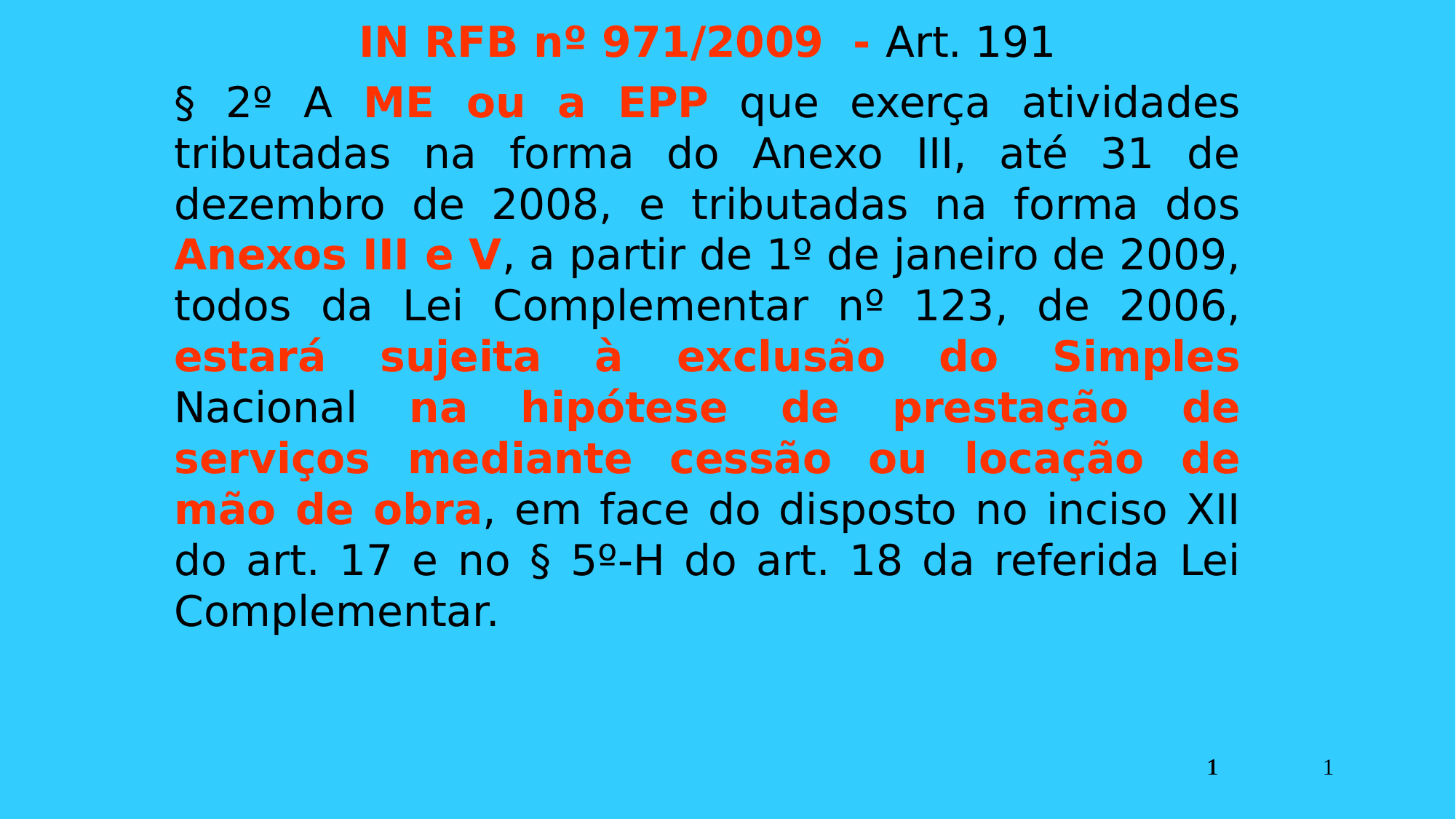

IN RFB nº 971/2009  - Art. 191
§ 2º A ME ou a EPP que exerça atividades tributadas na forma do Anexo III, até 31 de dezembro de 2008, e tributadas na forma dos Anexos III e V, a partir de 1º de janeiro de 2009, todos da Lei Complementar nº 123, de 2006, estará sujeita à exclusão do Simples Nacional na hipótese de prestação de serviços mediante cessão ou locação de mão de obra, em face do disposto no inciso XII do art. 17 e no § 5º-H do art. 18 da referida Lei Complementar.
1
1
1
1
1
1
1
1